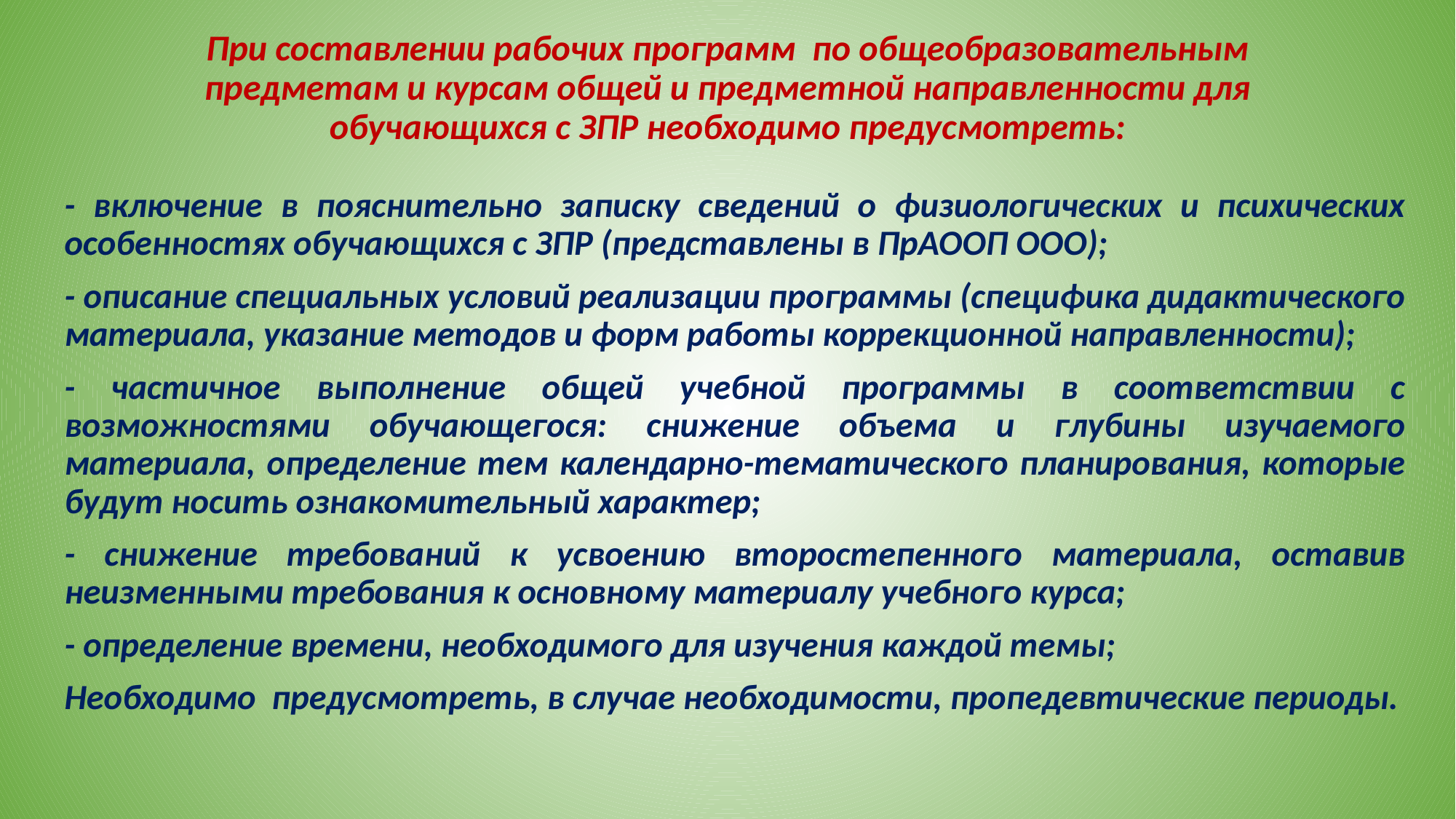

# При составлении рабочих программ  по общеобразовательным предметам и курсам общей и предметной направленности для обучающихся с ЗПР необходимо предусмотреть:
- включение в пояснительно записку сведений о физиологических и психических особенностях обучающихся с ЗПР (представлены в ПрАООП ООО);
- описание специальных условий реализации программы (специфика дидактического материала, указание методов и форм работы коррекционной направленности);
- частичное выполнение общей учебной программы в соответствии с возможностями обучающегося: снижение объема и глубины изучаемого материала, определение тем календарно-тематического планирования, которые будут носить ознакомительный характер;
- снижение требований к усвоению второстепенного материала, оставив неизменными требования к основному материалу учебного курса;
- определение времени, необходимого для изучения каждой темы;
Необходимо  предусмотреть, в случае необходимости, пропедевтические периоды.